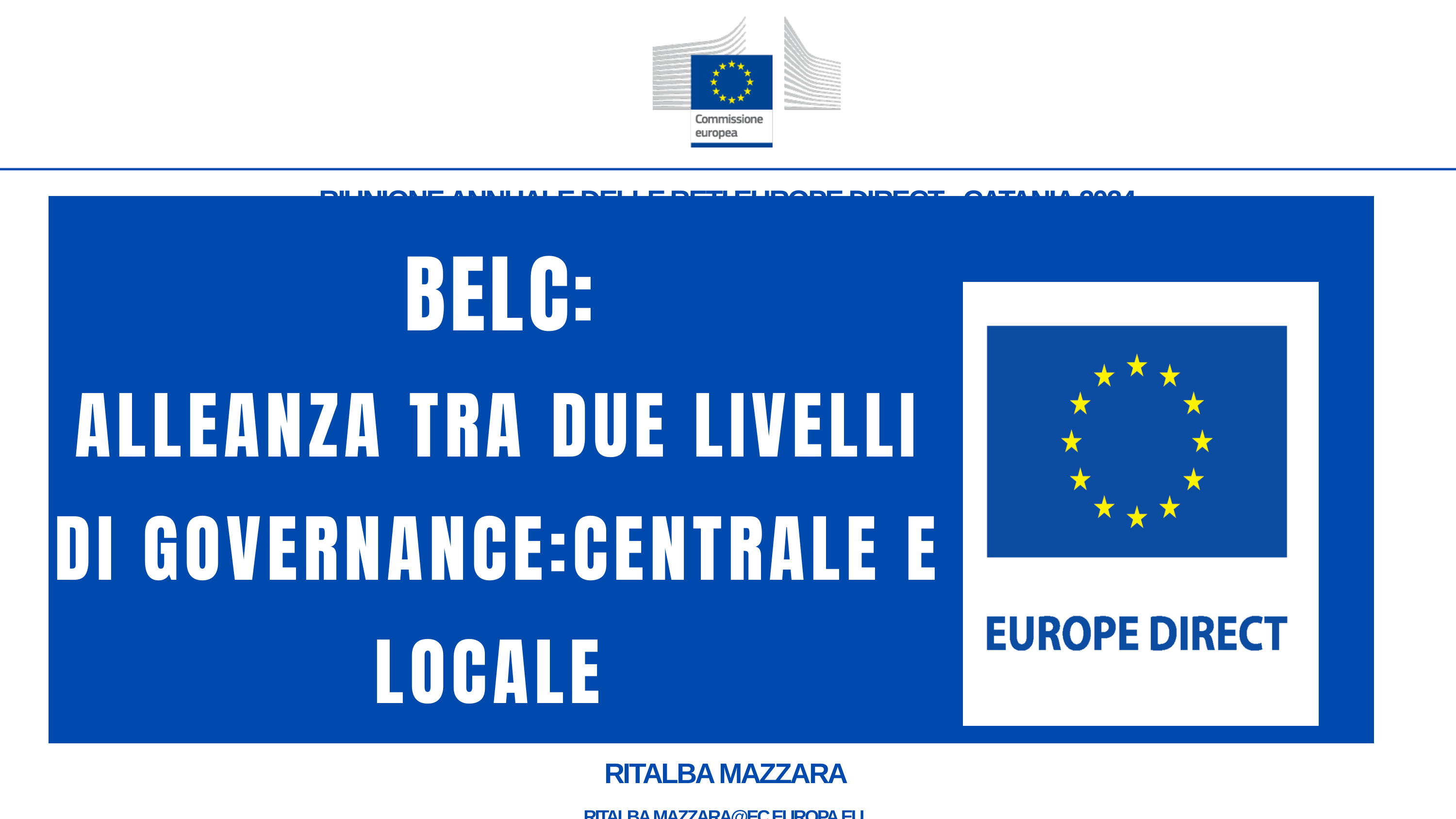

RIUNIONE ANNUALE DELLE RETI EUROPE DIRECT - CATANIA 2024

BELC:
ALLEANZA TRA DUE LIVELLI DI GOVERNANCE:CENTRALE E LOCALE

RITALBA MAZZARA  RITALBA.MAZZARA@EC.EUROPA.EU